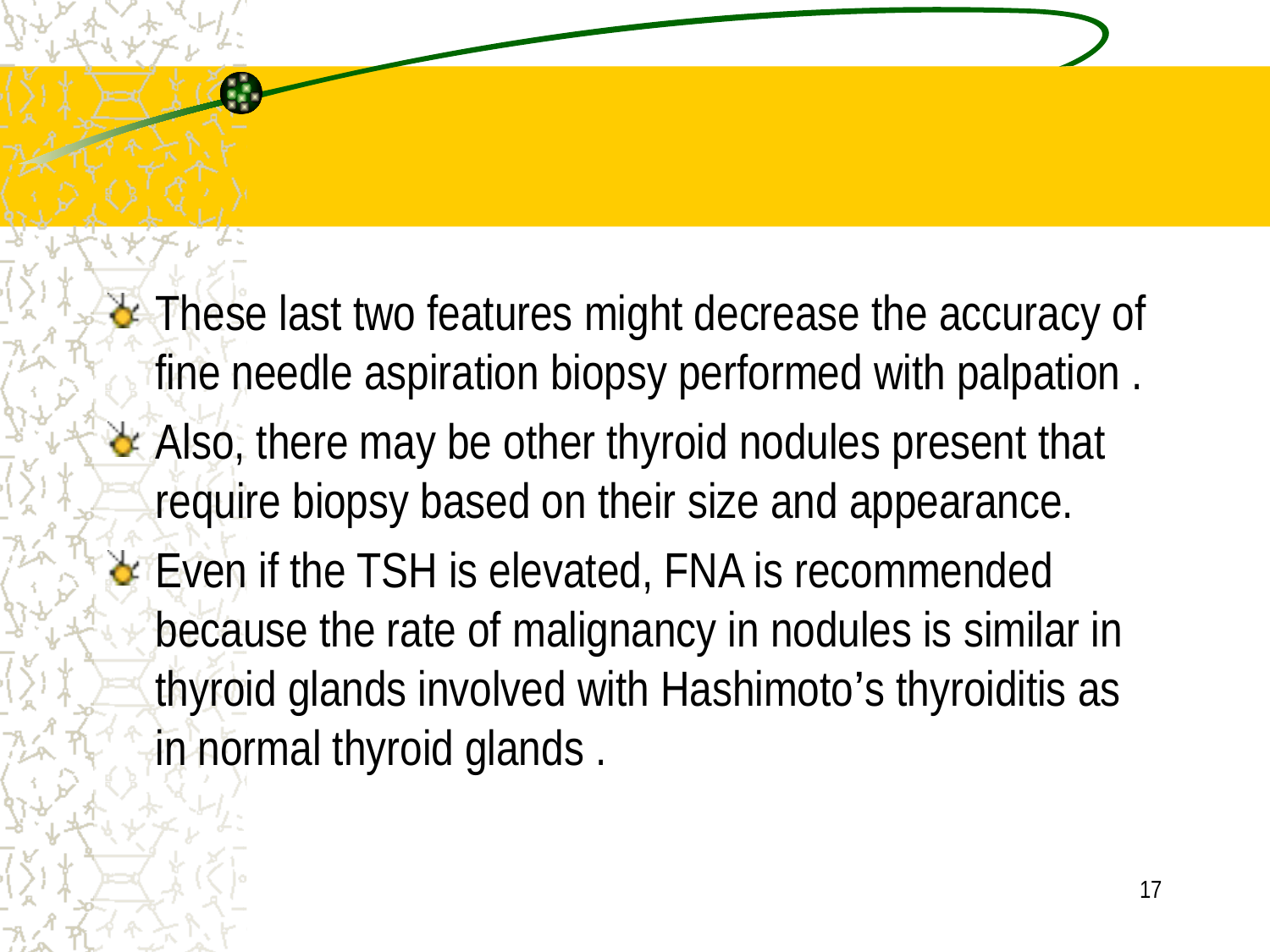

#
These last two features might decrease the accuracy of fine needle aspiration biopsy performed with palpation .
Also, there may be other thyroid nodules present that require biopsy based on their size and appearance.
Even if the TSH is elevated, FNA is recommended because the rate of malignancy in nodules is similar in thyroid glands involved with Hashimoto’s thyroiditis as in normal thyroid glands .

17